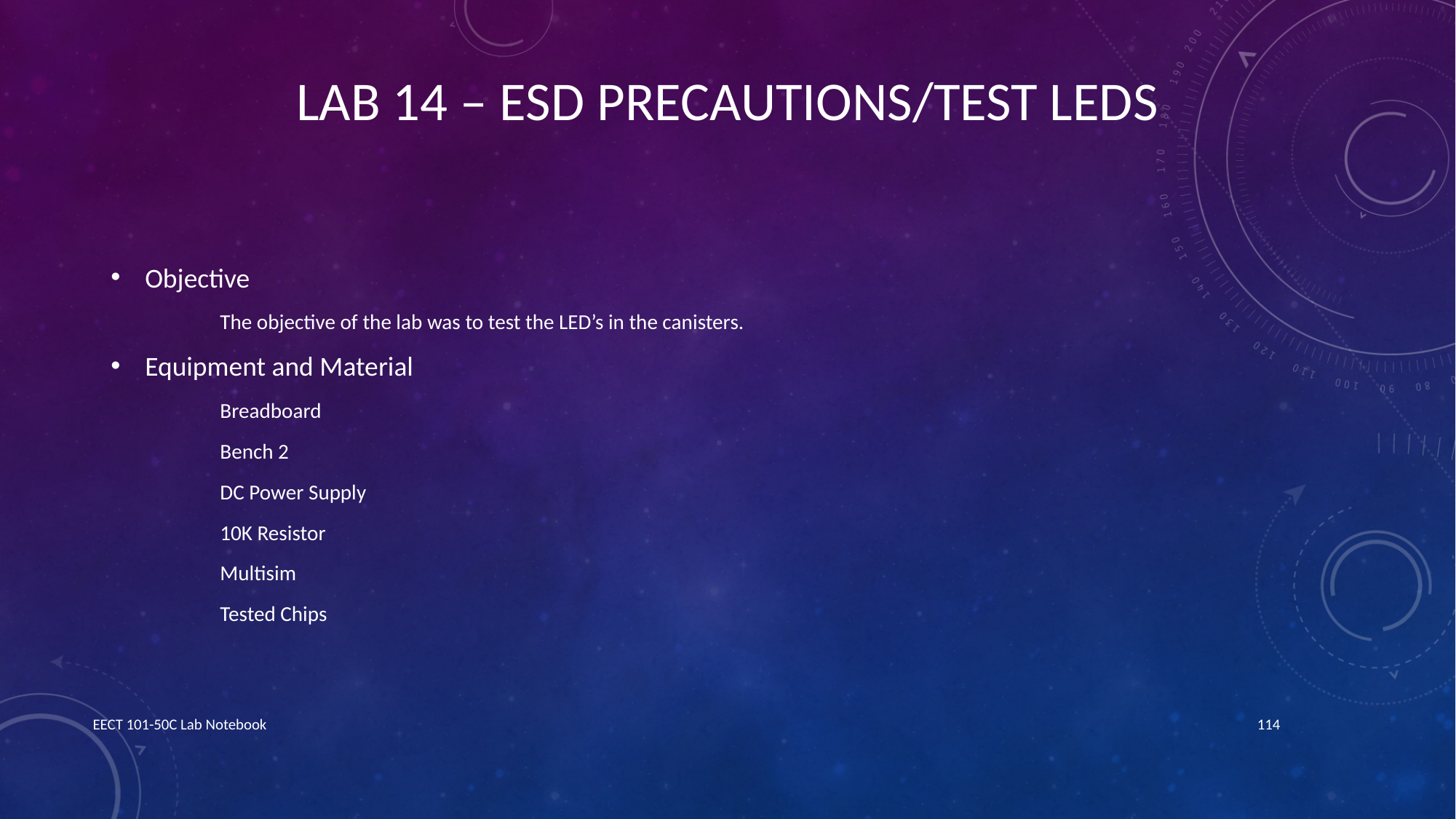

# Lab 14 – ESD Precautions/Test LEDs
Objective
The objective of the lab was to test the LED’s in the canisters.
Equipment and Material
Breadboard
Bench 2
DC Power Supply
10K Resistor
Multisim
Tested Chips
EECT 101-50C Lab Notebook
114